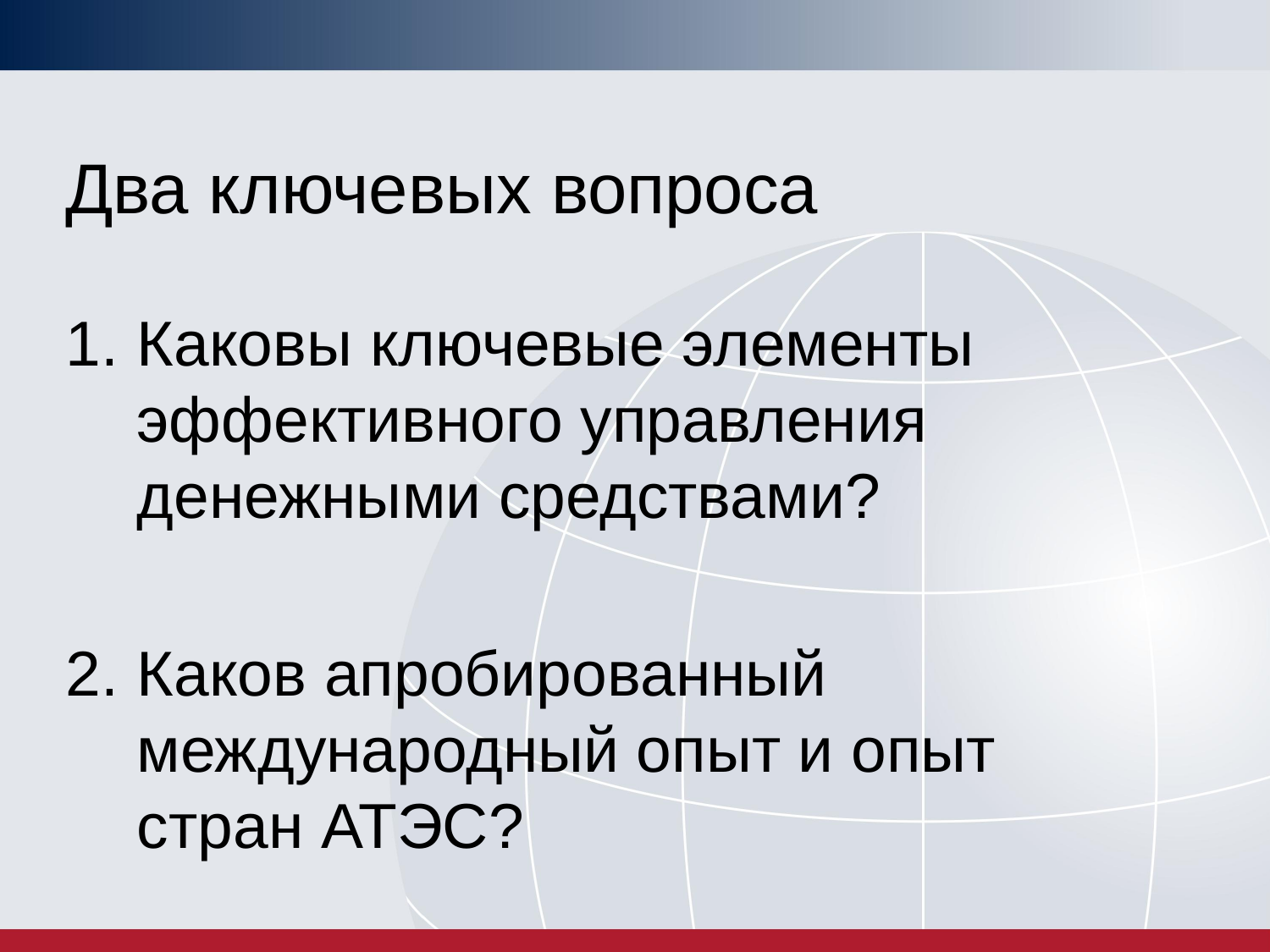

# Два ключевых вопроса
Каковы ключевые элементы эффективного управления денежными средствами?

Каков апробированный международный опыт и опыт стран АТЭС?